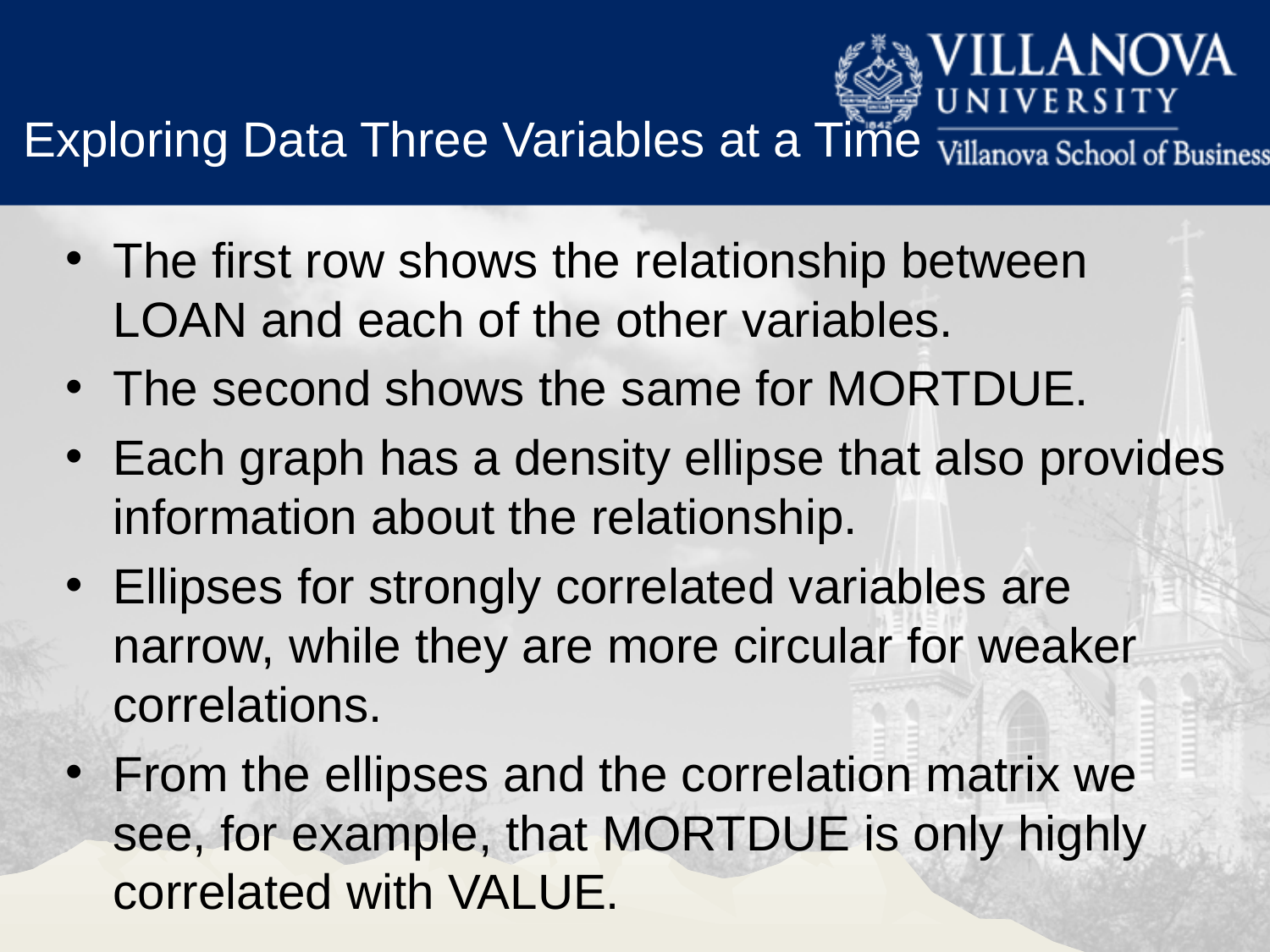

Exploring Data Three Variables at a Time
The first row shows the relationship between LOAN and each of the other variables.
The second shows the same for MORTDUE.
Each graph has a density ellipse that also provides information about the relationship.
Ellipses for strongly correlated variables are narrow, while they are more circular for weaker correlations.
From the ellipses and the correlation matrix we see, for example, that MORTDUE is only highly correlated with VALUE.